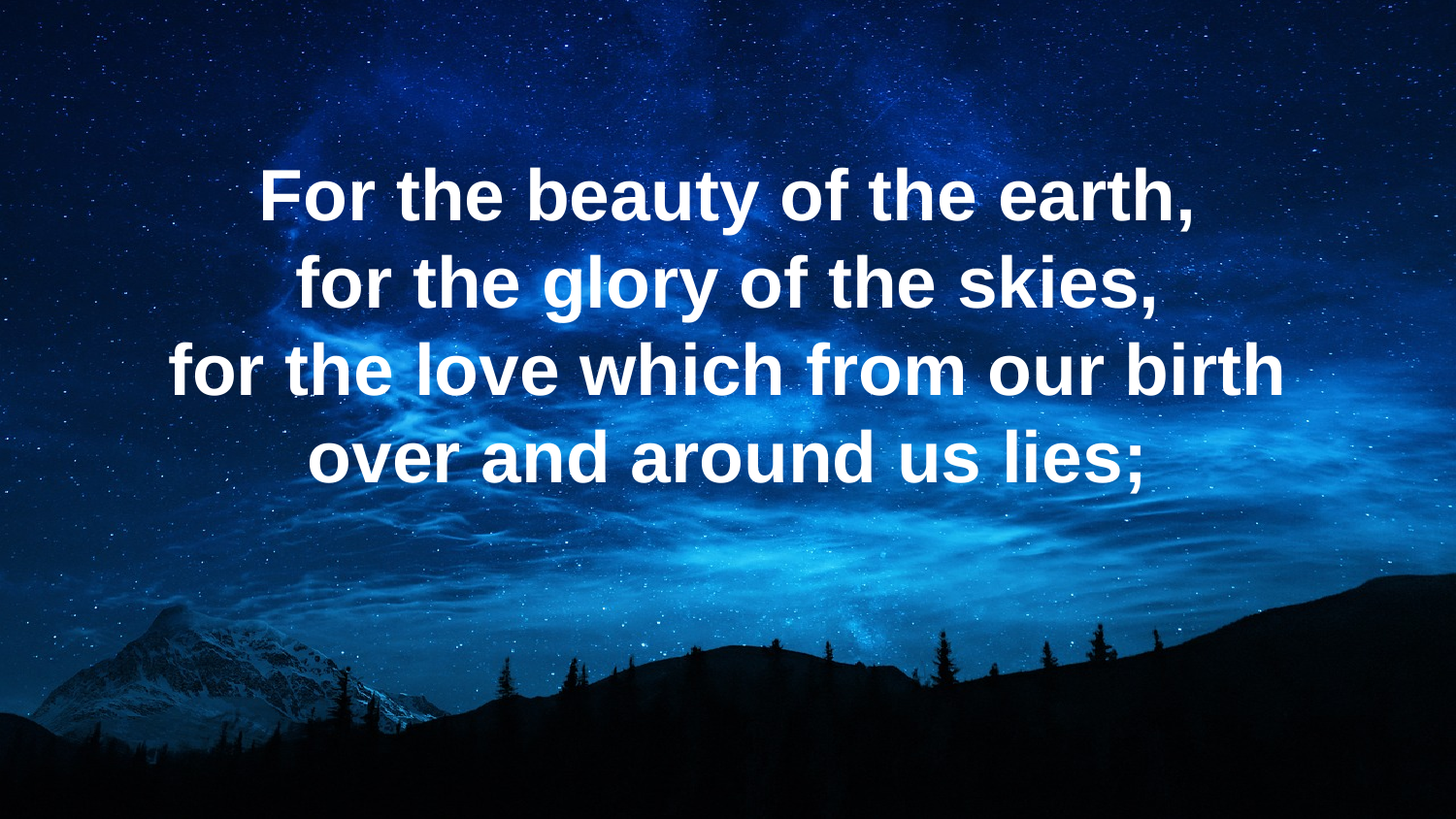

For the beauty of the earth,
for the glory of the skies,
for the love which from our birth
over and around us lies;